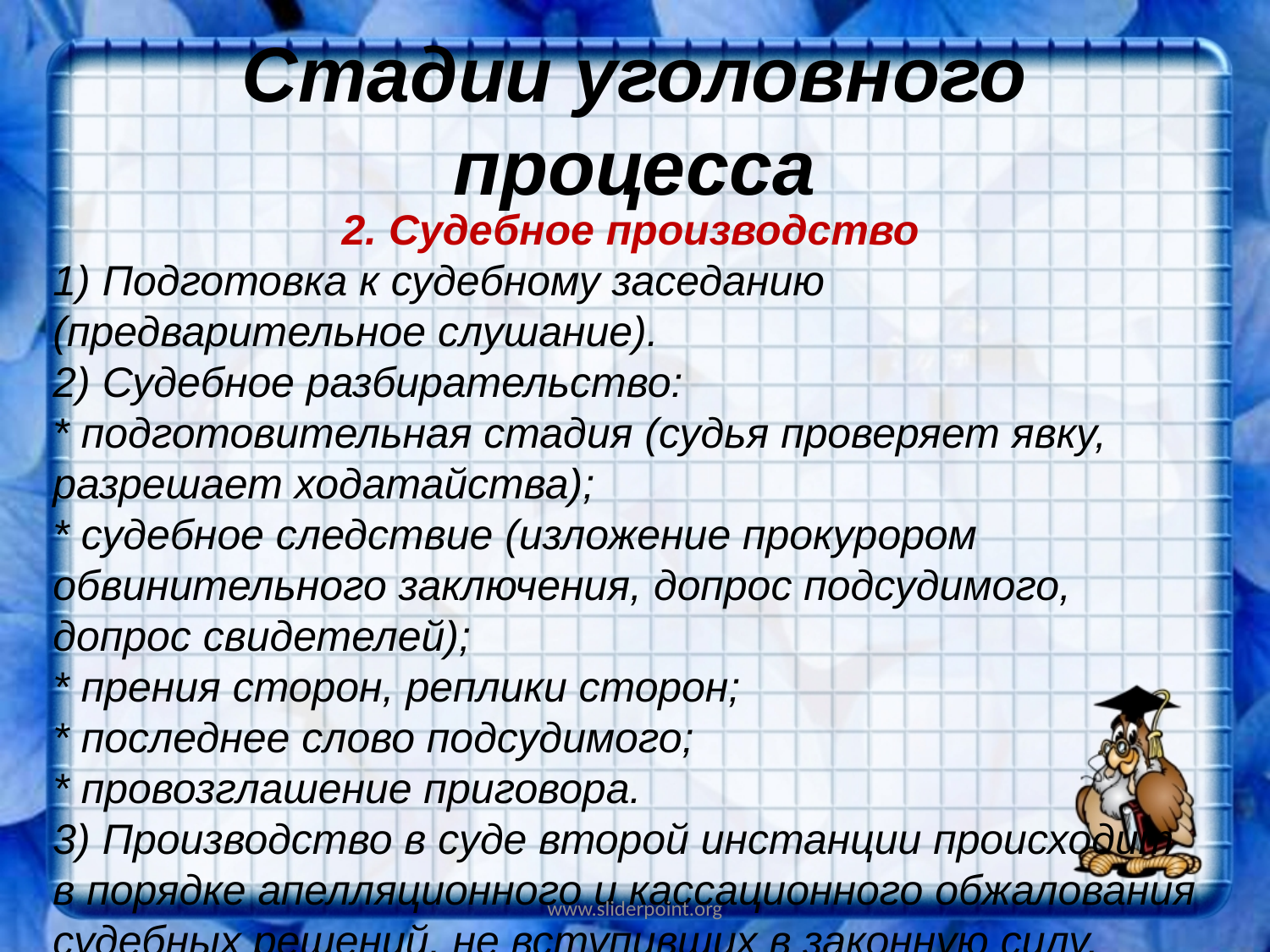

# Стадии уголовного процесса
2. Судебное производство
1) Подготовка к судебному заседанию (предварительное слушание).
2) Судебное разбирательство:
* подготовительная стадия (судья проверяет явку, разрешает ходатайства);
* судебное следствие (изложение прокурором обвинительного заключения, допрос подсудимого, допрос свидетелей);
* прения сторон, реплики сторон;
* последнее слово подсудимого;
* провозглашение приговора.
3) Производство в суде второй инстанции происходит в порядке апелляционного и кассационного обжалования судебных решений, не вступивших в законную силу.
4) Исполнение приговора.
www.sliderpoint.org